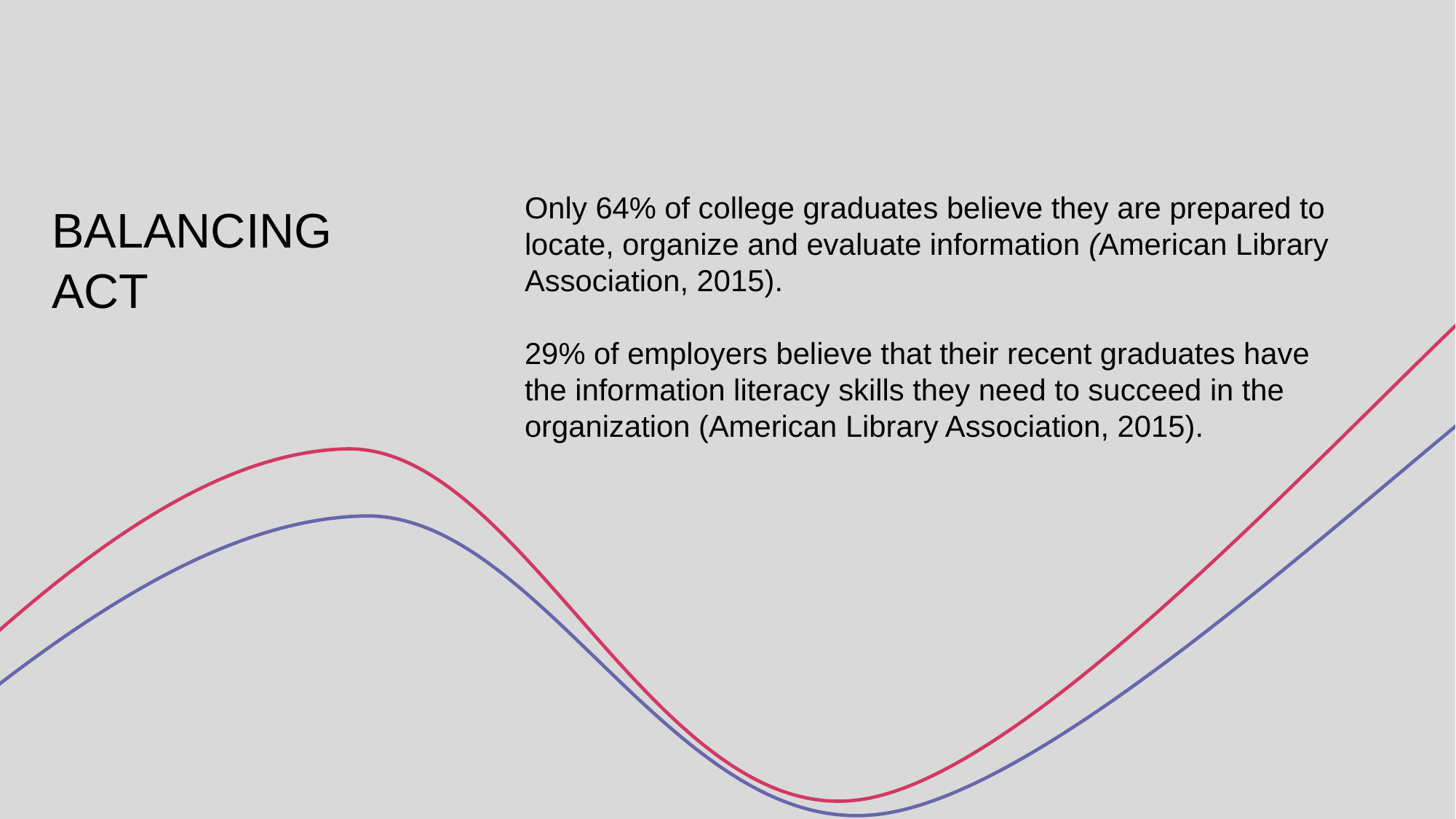

# BALANCING ACT
Only 64% of college graduates believe they are prepared to locate, organize and evaluate information (American Library Association, 2015).

29% of employers believe that their recent graduates have the information literacy skills they need to succeed in the organization (American Library Association, 2015).